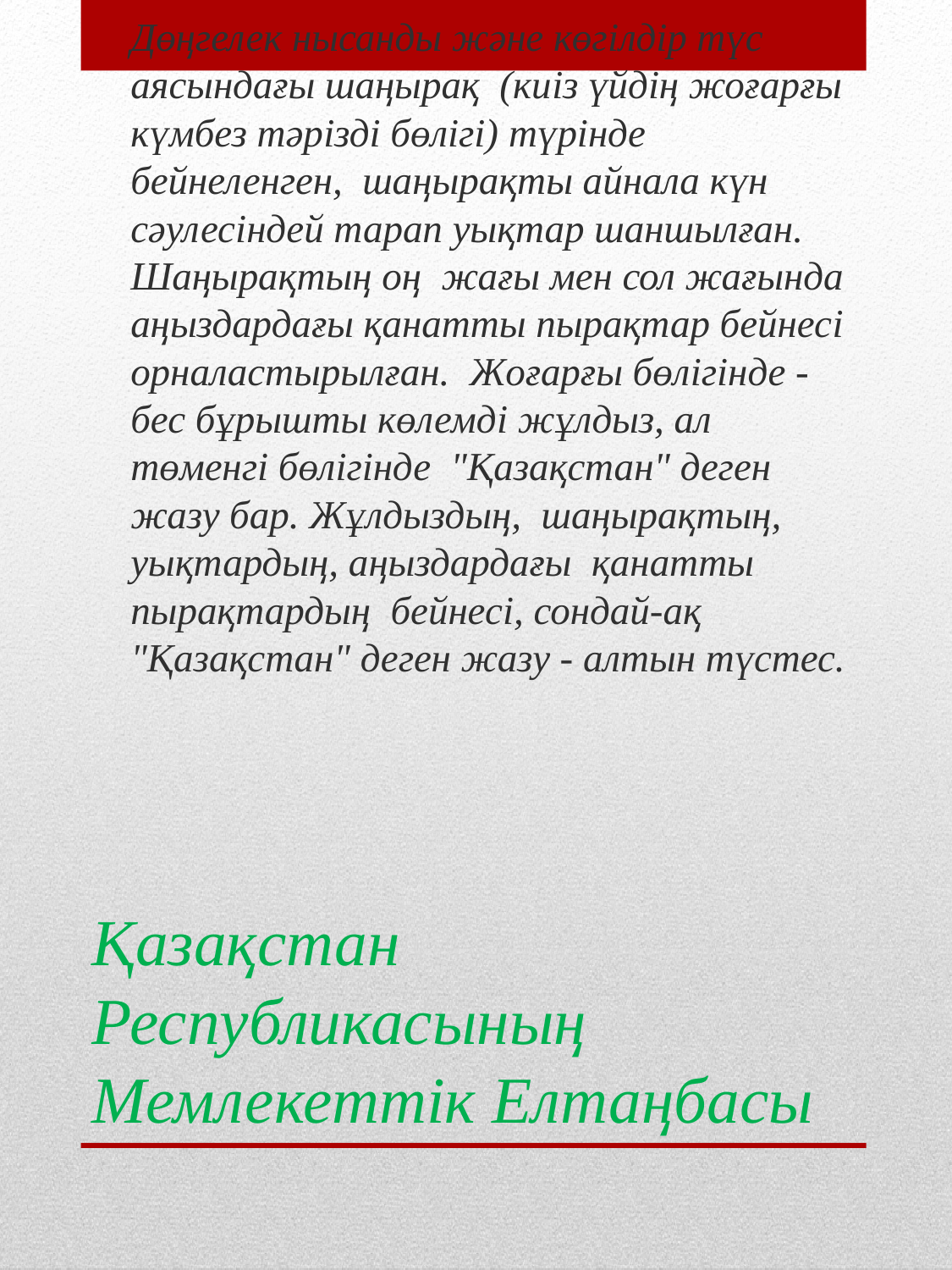

Дөңгелек нысанды және көгiлдiр түс аясындағы шаңырақ  (киiз үйдiң жоғарғы күмбез тәрiздi бөлiгi) түрiнде бейнеленген,  шаңырақты айнала күн сәулесiндей тарап уықтар шаншылған. Шаңырақтың оң  жағы мен сол жағында аңыздардағы қанатты пырақтар бейнесi орналастырылған.  Жоғарғы бөлiгiнде - бес бұрышты көлемдi жұлдыз, ал төменгi бөлiгiнде  "Қазақстан" деген жазу бар. Жұлдыздың,  шаңырақтың,  уықтардың, аңыздардағы  қанатты пырақтардың  бейнесi, сондай-ақ "Қазақстан" деген жазу - алтын түстес.

# Қазақстан Республикасының Мемлекеттiк Елтаңбасы